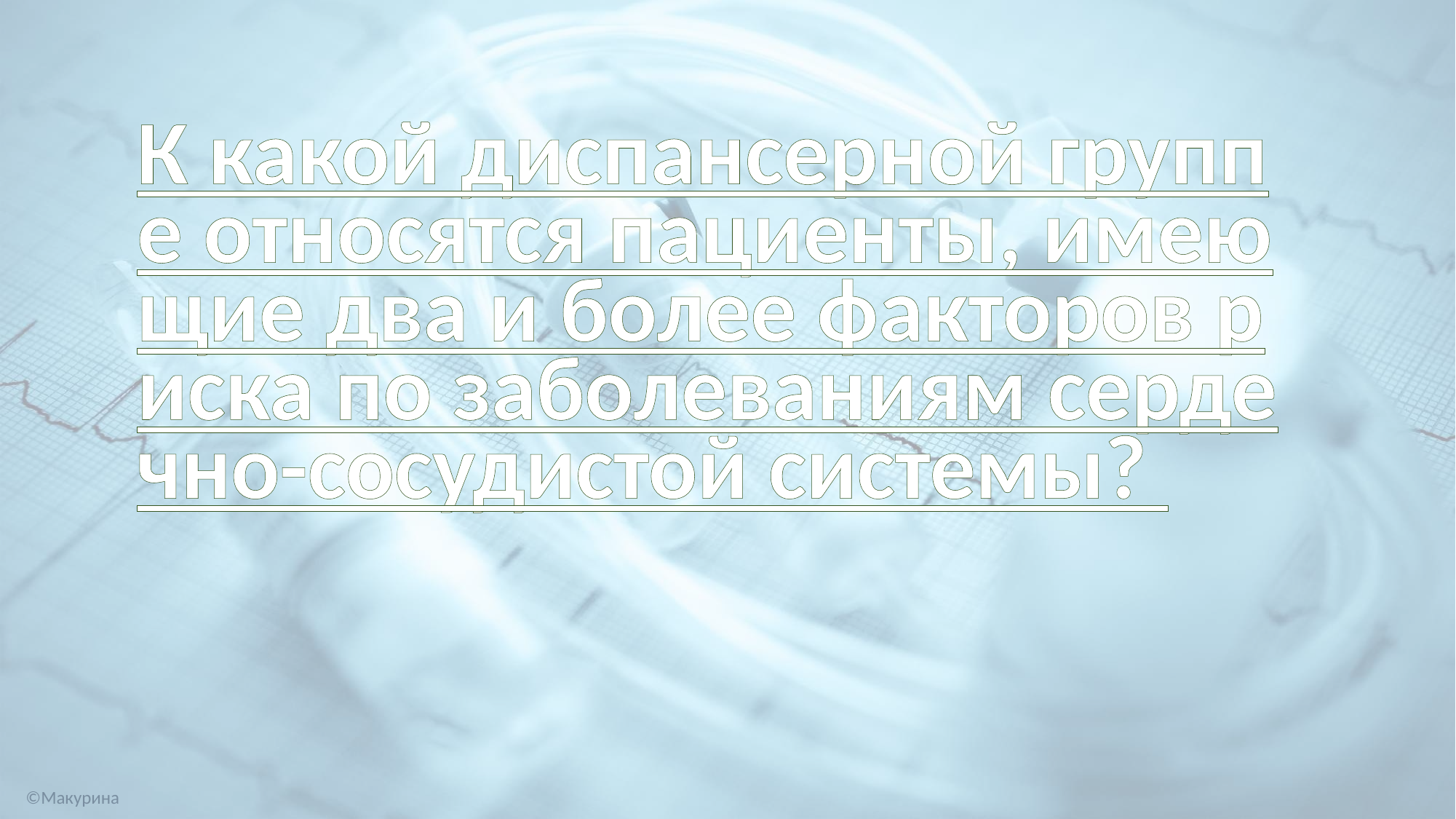

К какой диспансерной группе относятся пациенты, имеющие два и более факторов риска по заболеваниям сердечно-сосудистой системы?